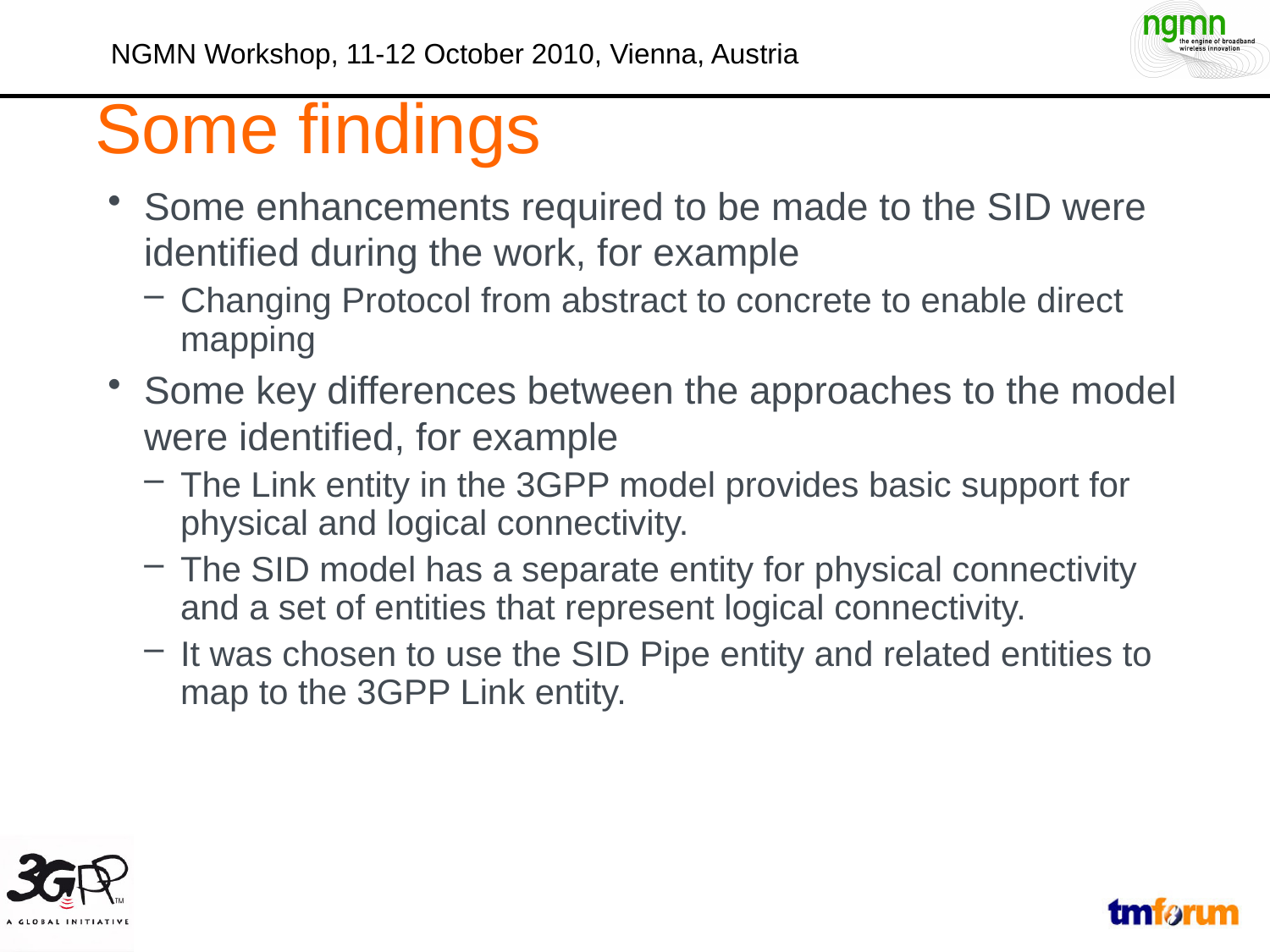

Some findings
Some enhancements required to be made to the SID were identified during the work, for example
Changing Protocol from abstract to concrete to enable direct mapping
Some key differences between the approaches to the model were identified, for example
The Link entity in the 3GPP model provides basic support for physical and logical connectivity.
The SID model has a separate entity for physical connectivity and a set of entities that represent logical connectivity.
It was chosen to use the SID Pipe entity and related entities to map to the 3GPP Link entity.